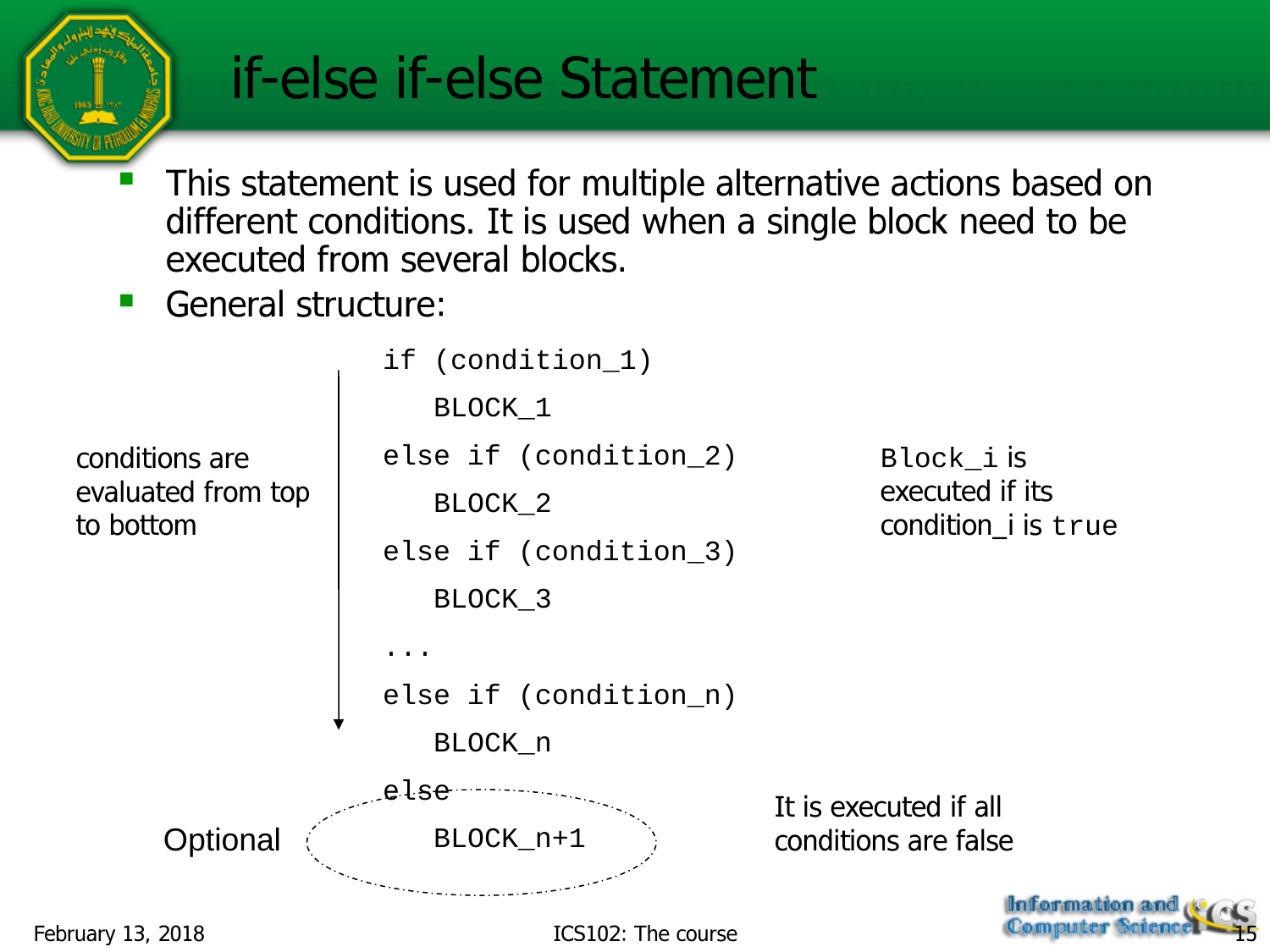

if-else if-else Statement
This statement is used for multiple alternative actions based on different conditions. It is used when a single block need to be executed from several blocks.
General structure:
if (condition_1)
   BLOCK_1
else if (condition_2)
   BLOCK_2
else if (condition_3)
   BLOCK_3
...
else if (condition_n)
   BLOCK_n
else
   BLOCK_n+1

Block_i is executed if its condition_i is true
conditions are evaluated from top to bottom
It is executed if all conditions are false

Optional
February 13, 2018
ICS102: The course
15